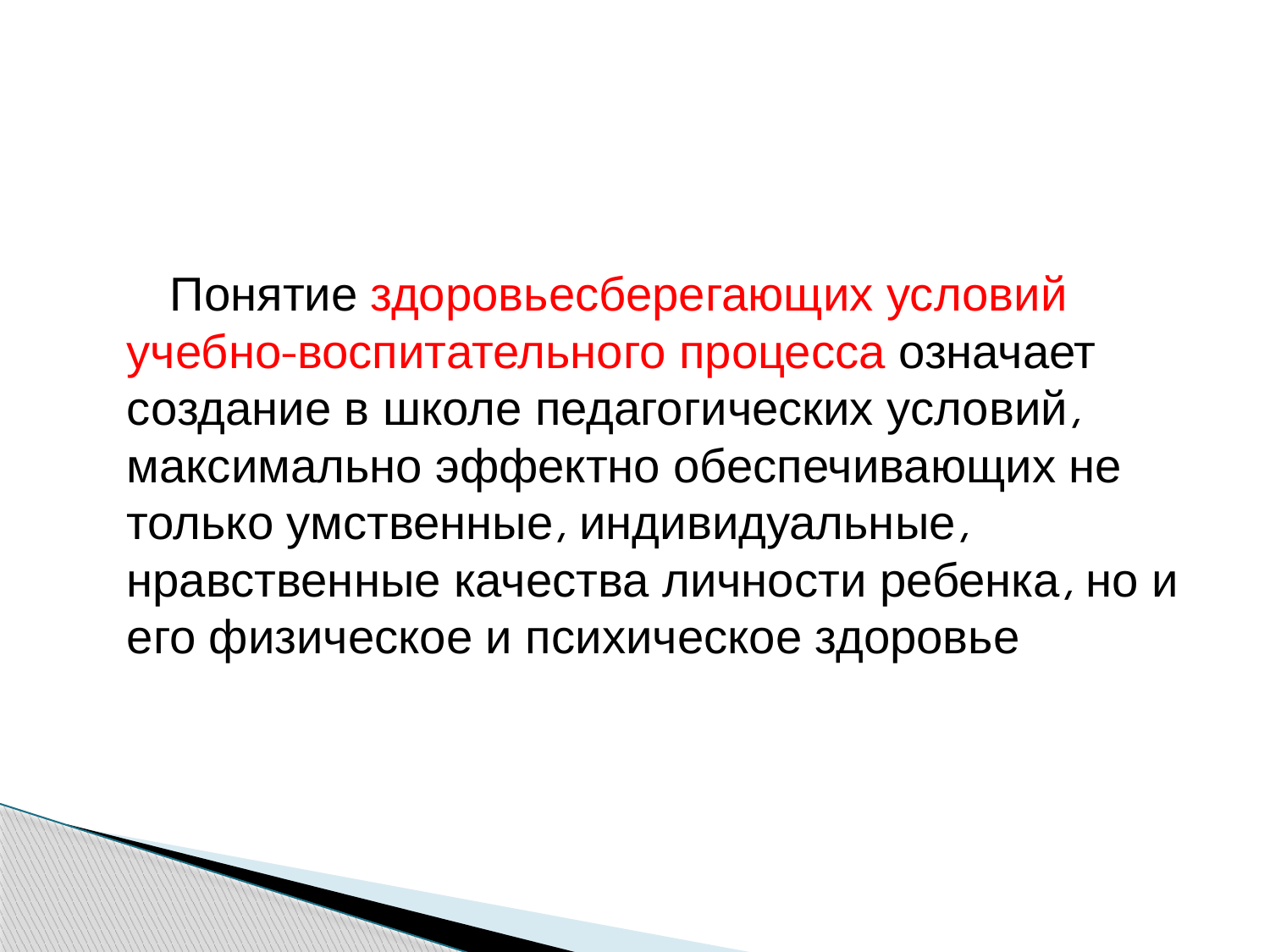

Понятие здоровьесберегающих условий учебно-воспитательного процесса означает создание в школе педагогических условий, максимально эффектно обеспечивающих не только умственные, индивидуальные, нравственные качества личности ребенка, но и его физическое и психическое здоровье